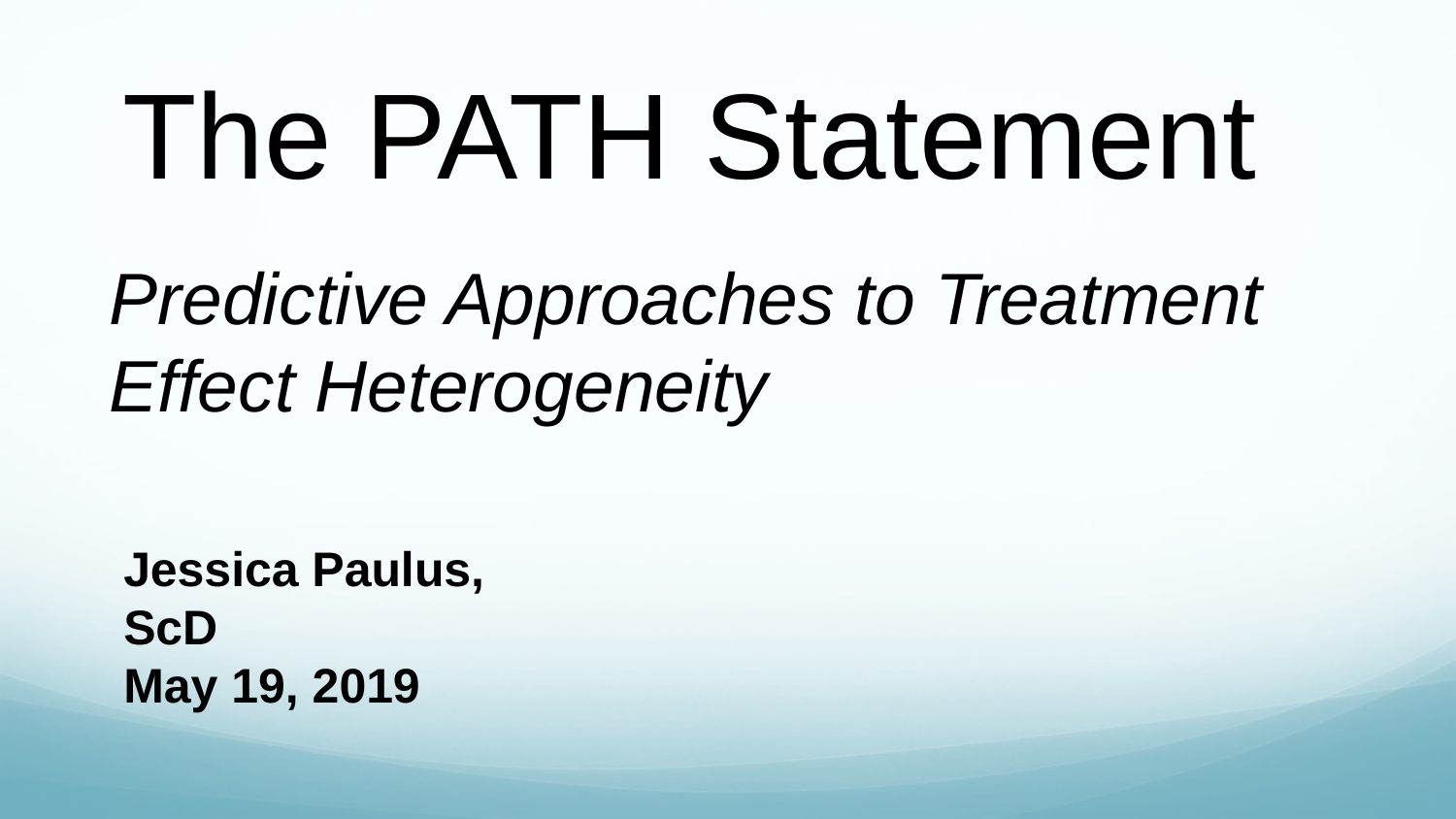

# The PATH Statement Predictive Approaches to Treatment Effect Heterogeneity
Jessica Paulus, ScD
May 19, 2019